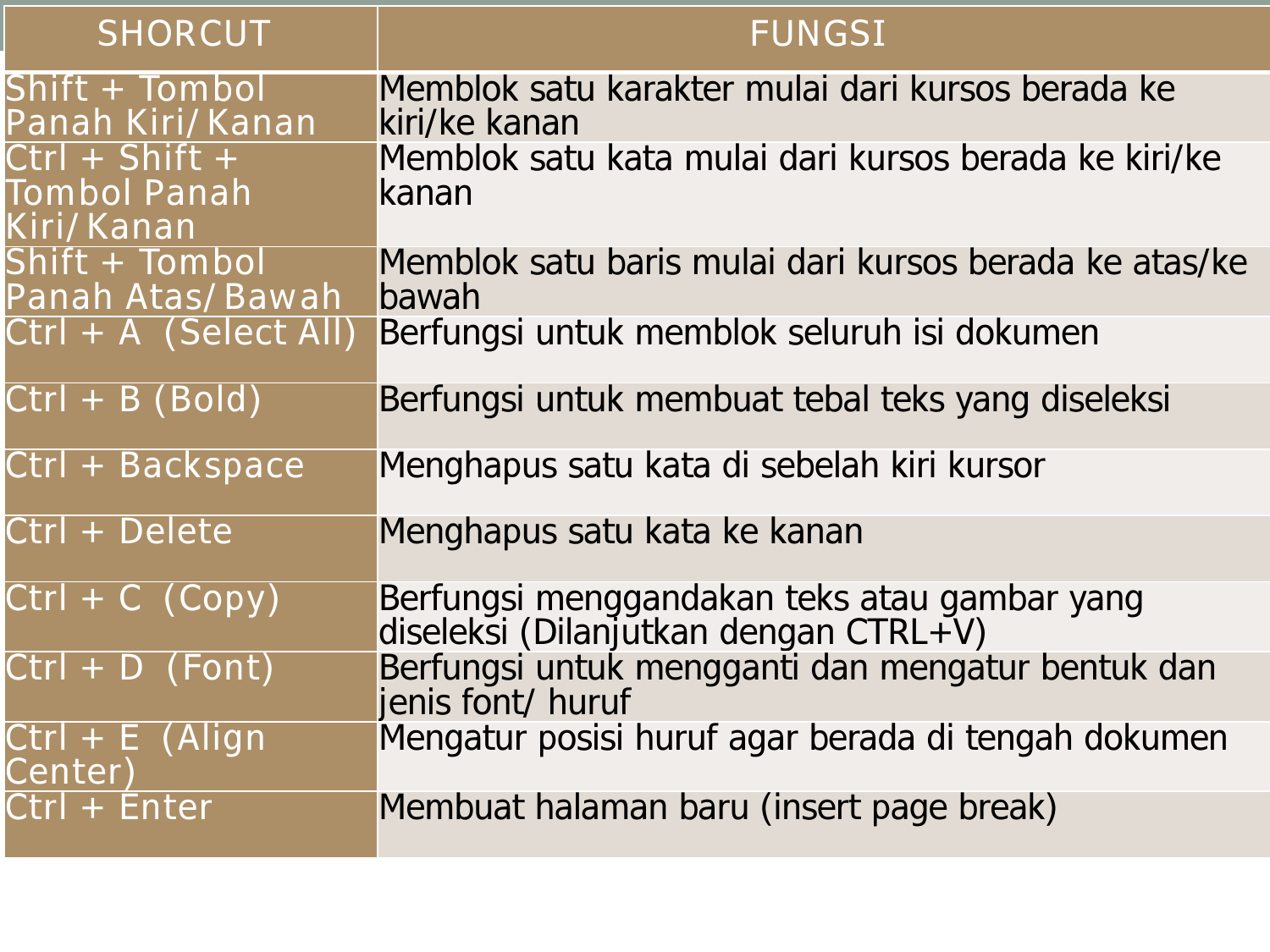

| SHORCUT | FUNGSI |
| --- | --- |
| Shift + Tombol Panah Kiri/Kanan | Memblok satu karakter mulai dari kursos berada ke kiri/ke kanan |
| Ctrl + Shift + Tombol Panah Kiri/Kanan | Memblok satu kata mulai dari kursos berada ke kiri/ke kanan |
| Shift + Tombol Panah Atas/Bawah | Memblok satu baris mulai dari kursos berada ke atas/ke bawah |
| Ctrl + A (Select All) | Berfungsi untuk memblok seluruh isi dokumen |
| Ctrl + B (Bold) | Berfungsi untuk membuat tebal teks yang diseleksi |
| Ctrl + Backspace | Menghapus satu kata di sebelah kiri kursor |
| Ctrl + Delete | Menghapus satu kata ke kanan |
| Ctrl + C (Copy) | Berfungsi menggandakan teks atau gambar yang diseleksi (Dilanjutkan dengan CTRL+V) |
| Ctrl + D (Font) | Berfungsi untuk mengganti dan mengatur bentuk dan jenis font/ huruf |
| Ctrl + E (Align Center) | Mengatur posisi huruf agar berada di tengah dokumen |
| Ctrl + Enter | Membuat halaman baru (insert page break) |